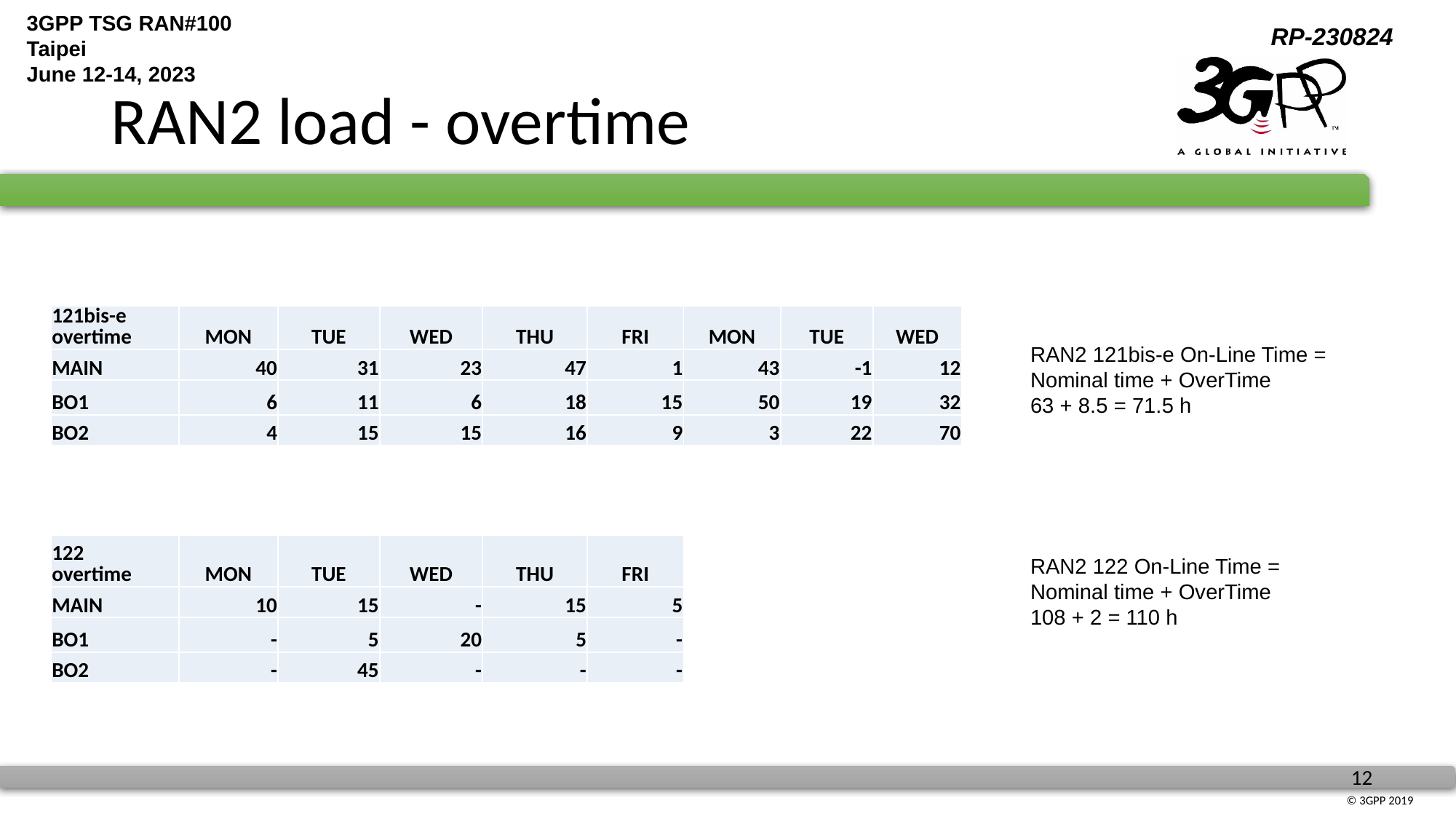

# RAN2 load - overtime
| 121bis-e overtime | MON | TUE | WED | THU | FRI | MON | TUE | WED |
| --- | --- | --- | --- | --- | --- | --- | --- | --- |
| MAIN | 40 | 31 | 23 | 47 | 1 | 43 | -1 | 12 |
| BO1 | 6 | 11 | 6 | 18 | 15 | 50 | 19 | 32 |
| BO2 | 4 | 15 | 15 | 16 | 9 | 3 | 22 | 70 |
RAN2 121bis-e On-Line Time =
Nominal time + OverTime
63 + 8.5 = 71.5 h
| 122 overtime | MON | TUE | WED | THU | FRI |
| --- | --- | --- | --- | --- | --- |
| MAIN | 10 | 15 | - | 15 | 5 |
| BO1 | - | 5 | 20 | 5 | - |
| BO2 | - | 45 | - | - | - |
RAN2 122 On-Line Time =
Nominal time + OverTime
108 + 2 = 110 h